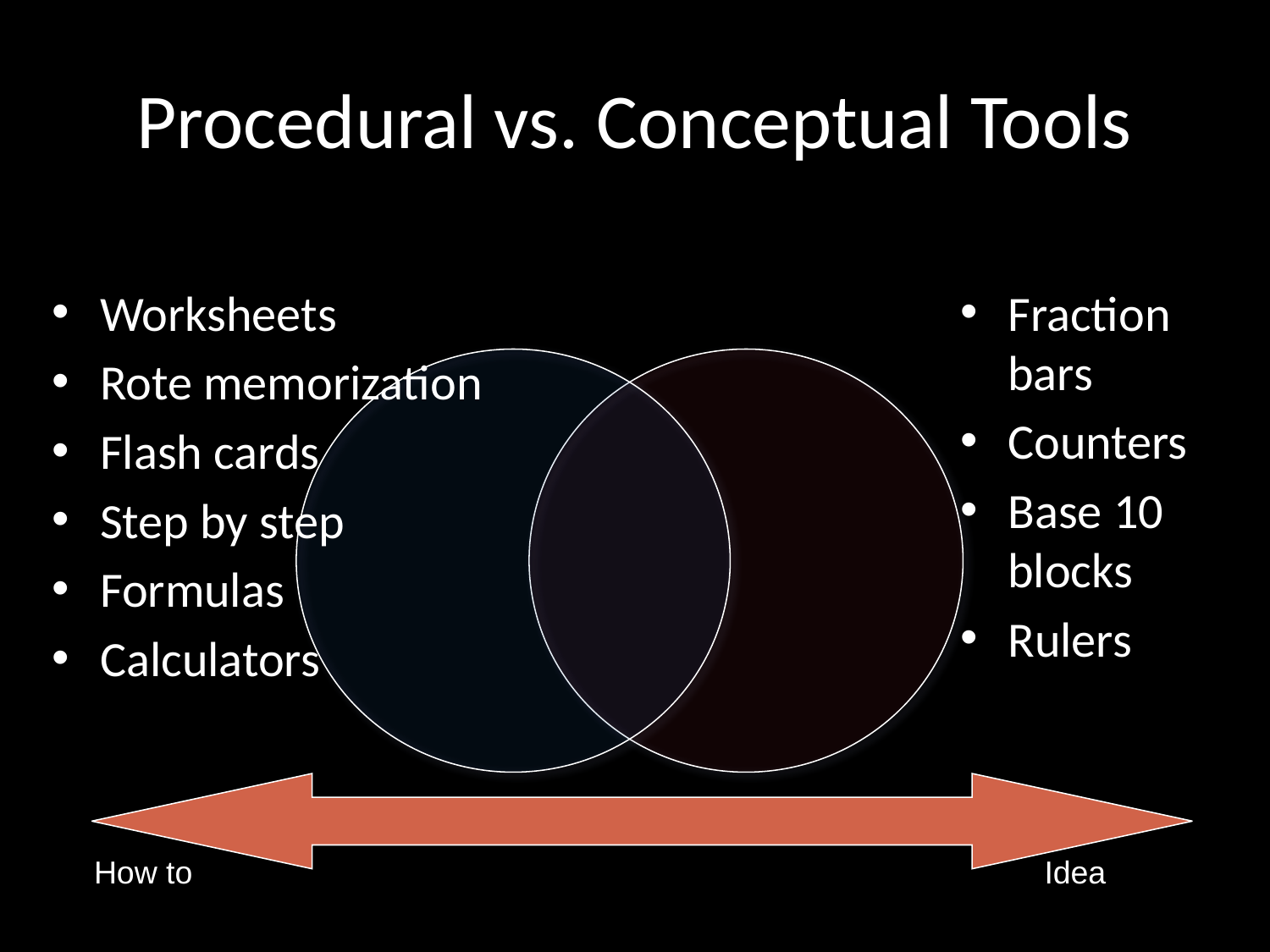

# Procedural vs. Conceptual Tools
Worksheets
Rote memorization
Flash cards
Step by step
Formulas
Calculators

Fraction bars
Counters
Base 10 blocks
Rulers

How to
Idea